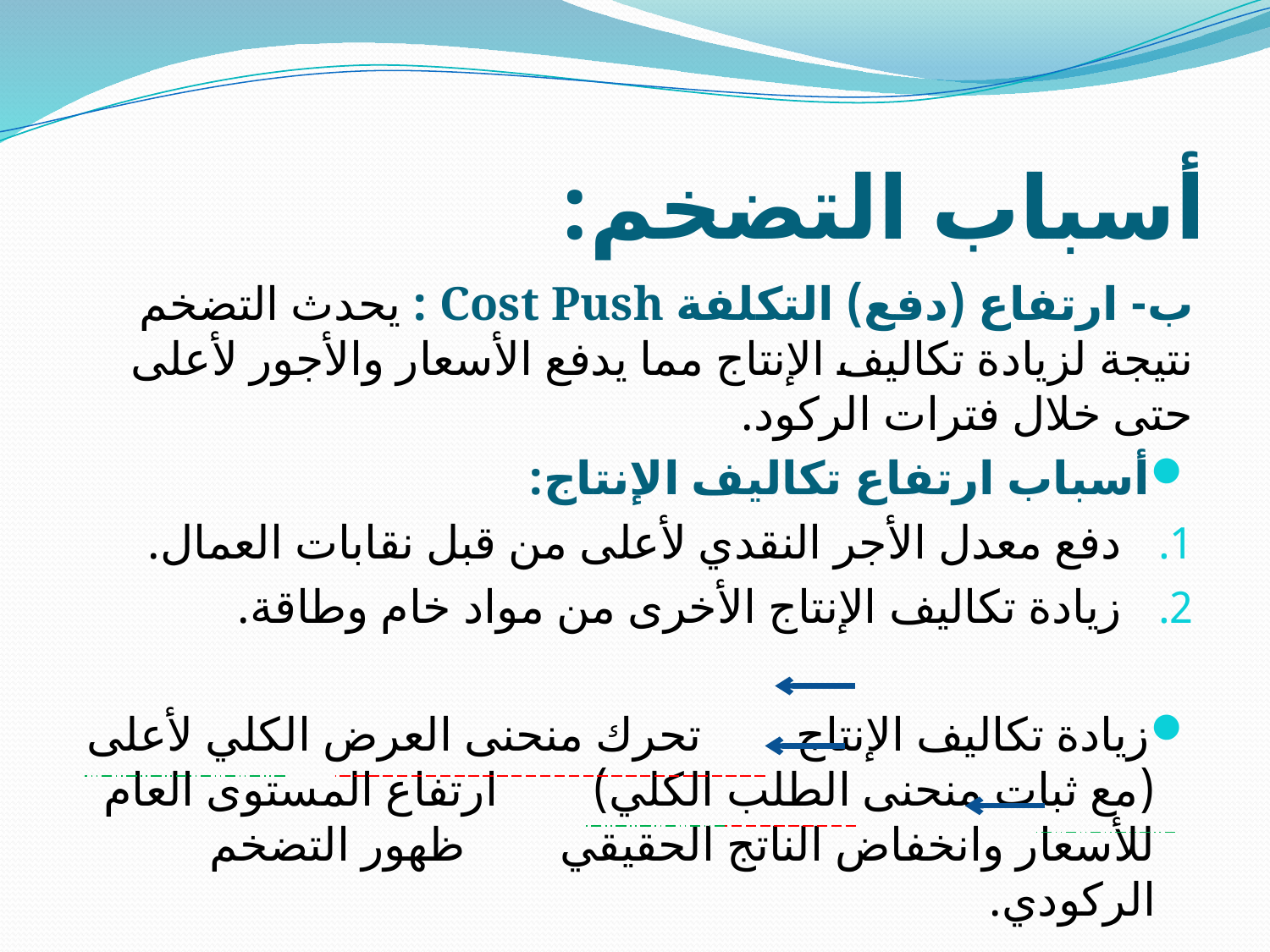

# أسباب التضخم:
ب- ارتفاع (دفع) التكلفة Cost Push : يحدث التضخم نتيجة لزيادة تكاليف الإنتاج مما يدفع الأسعار والأجور لأعلى حتى خلال فترات الركود.
أسباب ارتفاع تكاليف الإنتاج:
دفع معدل الأجر النقدي لأعلى من قبل نقابات العمال.
زيادة تكاليف الإنتاج الأخرى من مواد خام وطاقة.

زيادة تكاليف الإنتاج        تحرك منحنى العرض الكلي لأعلى (مع ثبات منحنى الطلب الكلي)        ارتفاع المستوى العام للأسعار وانخفاض الناتج الحقيقي        ظهور التضخم الركودي.